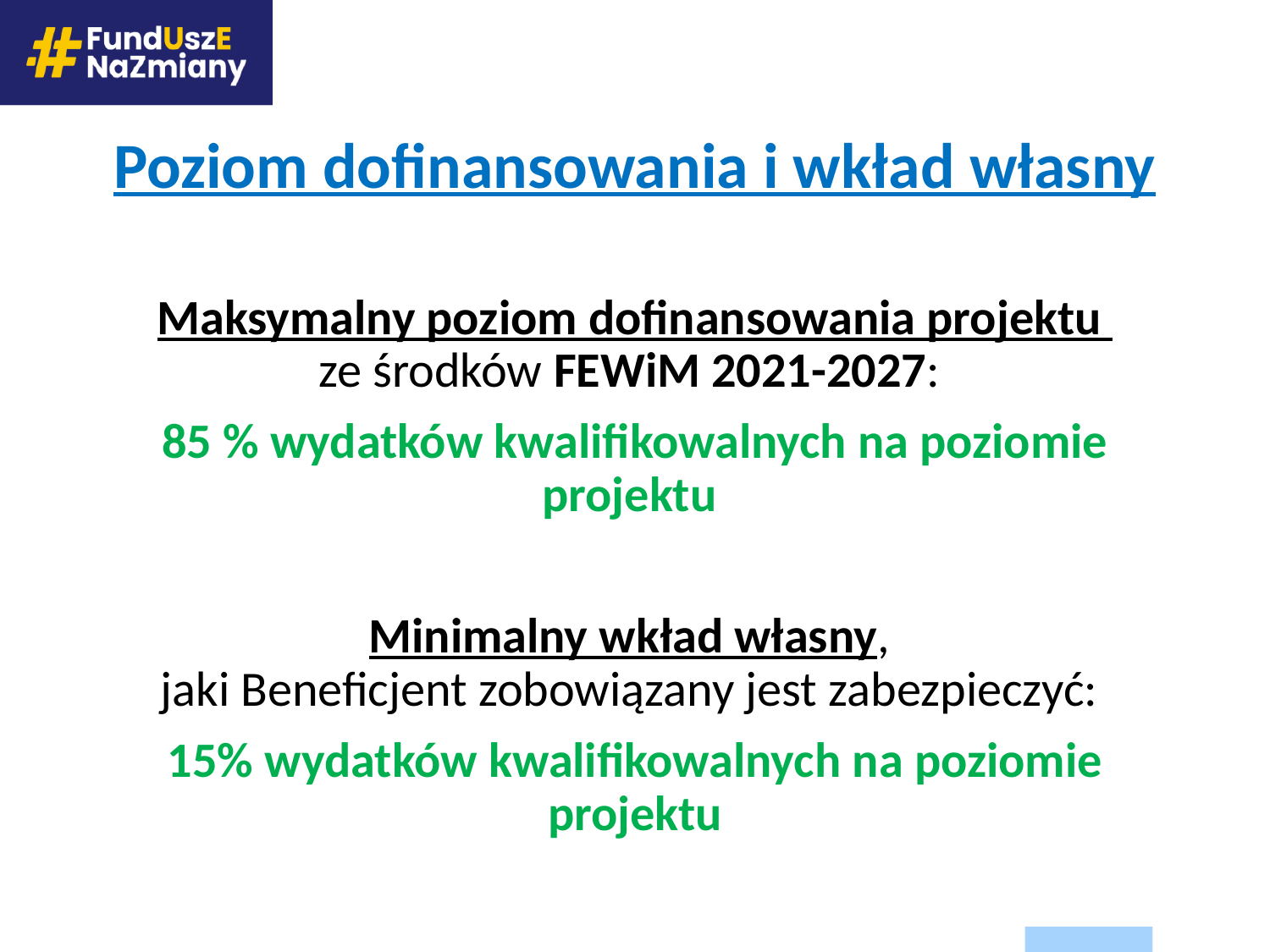

# Poziom dofinansowania i wkład własny
Maksymalny poziom dofinansowania projektu
ze środków FEWiM 2021-2027:
85 % wydatków kwalifikowalnych na poziomie projektu

Minimalny wkład własny,
jaki Beneficjent zobowiązany jest zabezpieczyć:
15% wydatków kwalifikowalnych na poziomie projektu